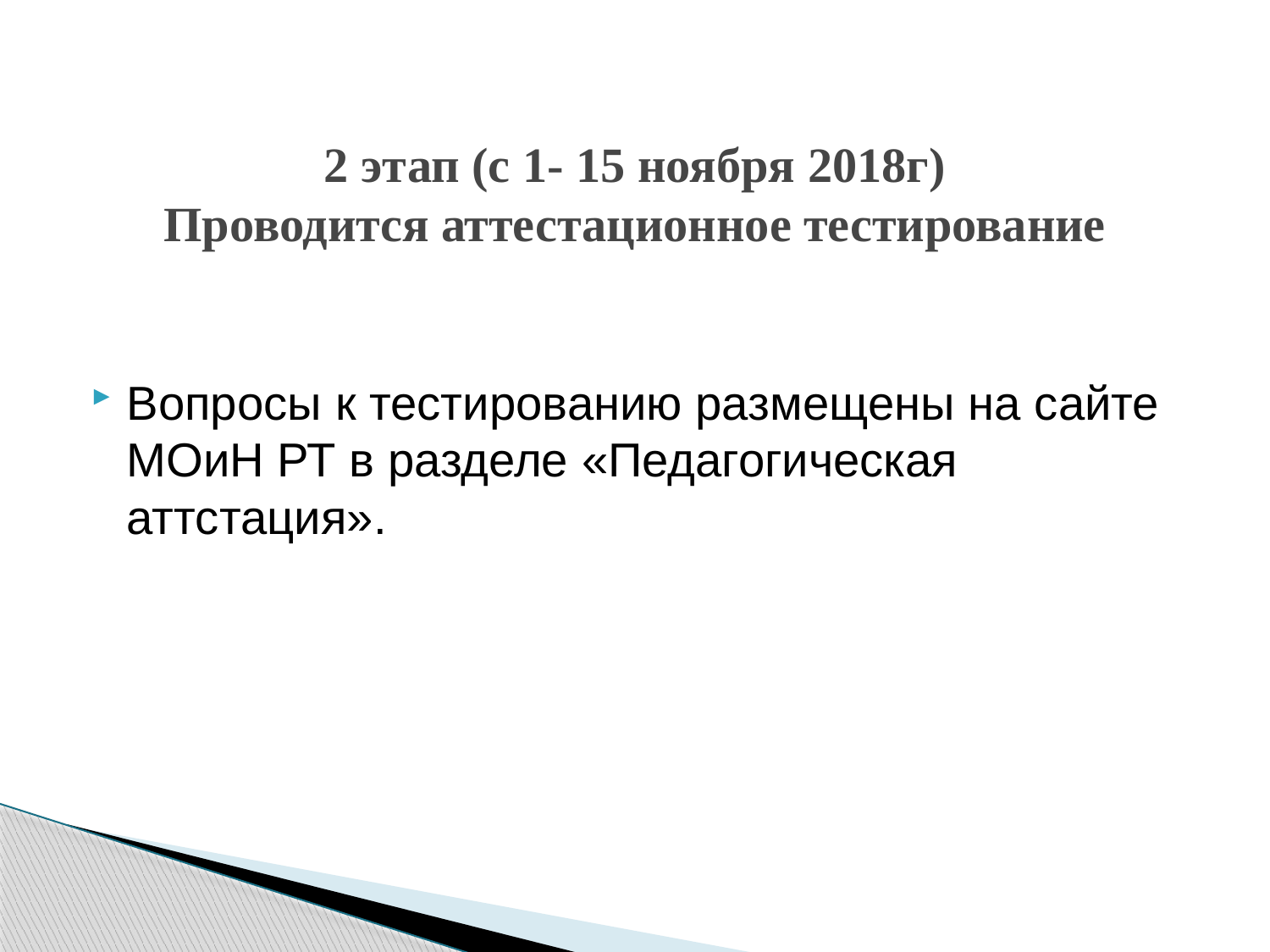

# 2 этап (с 1- 15 ноября 2018г) Проводится аттестационное тестирование
Вопросы к тестированию размещены на сайте МОиН РТ в разделе «Педагогическая аттстация».